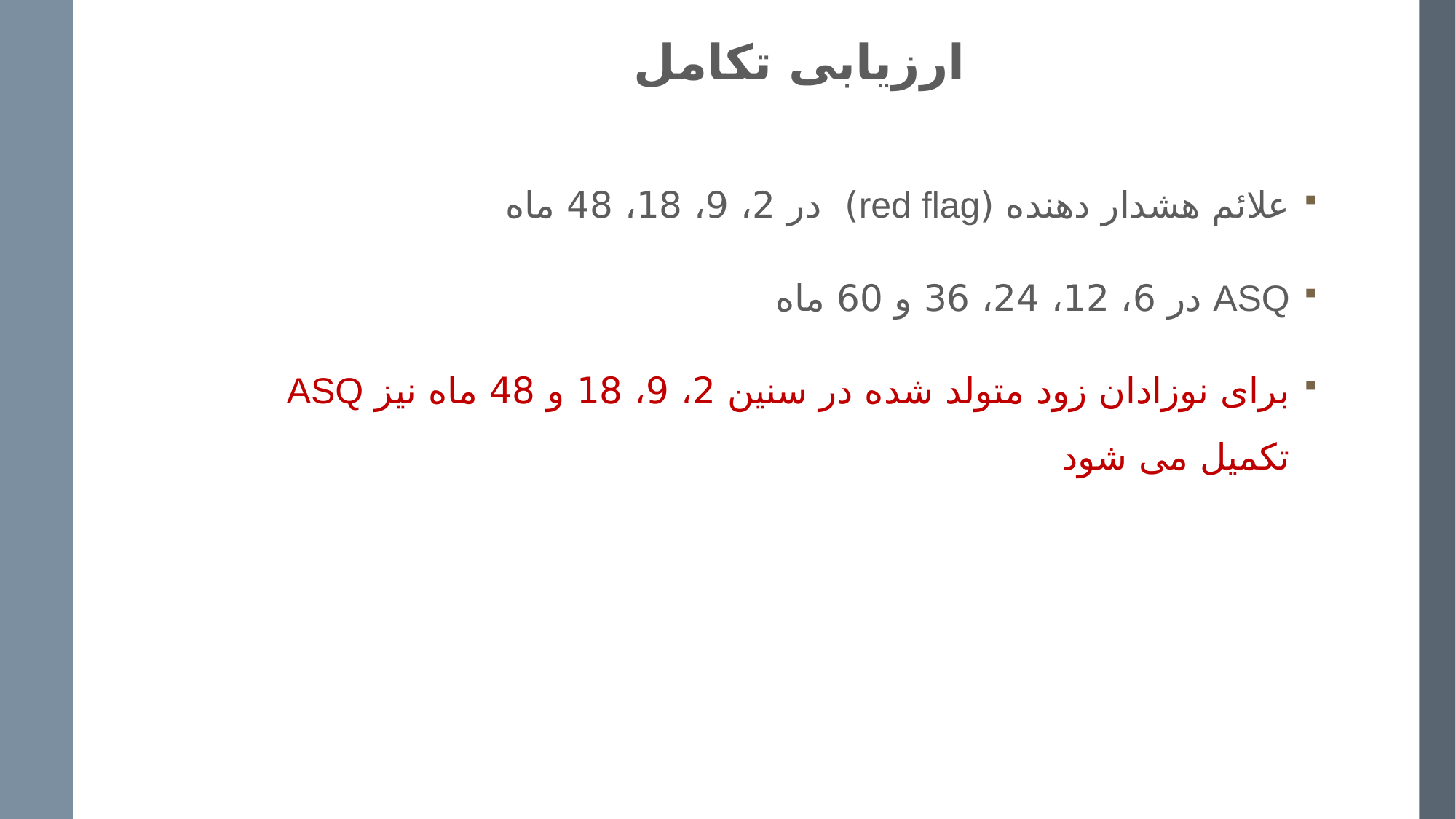

# ارزیابی تکامل
علائم هشدار دهنده (red flag)  در 2، 9، 18، 48 ماه
ASQ در 6، 12، 24، 36 و 60 ماه
برای نوزادان زود متولد شده در سنین 2، 9، 18 و 48 ماه نیز ASQ تکمیل می شود